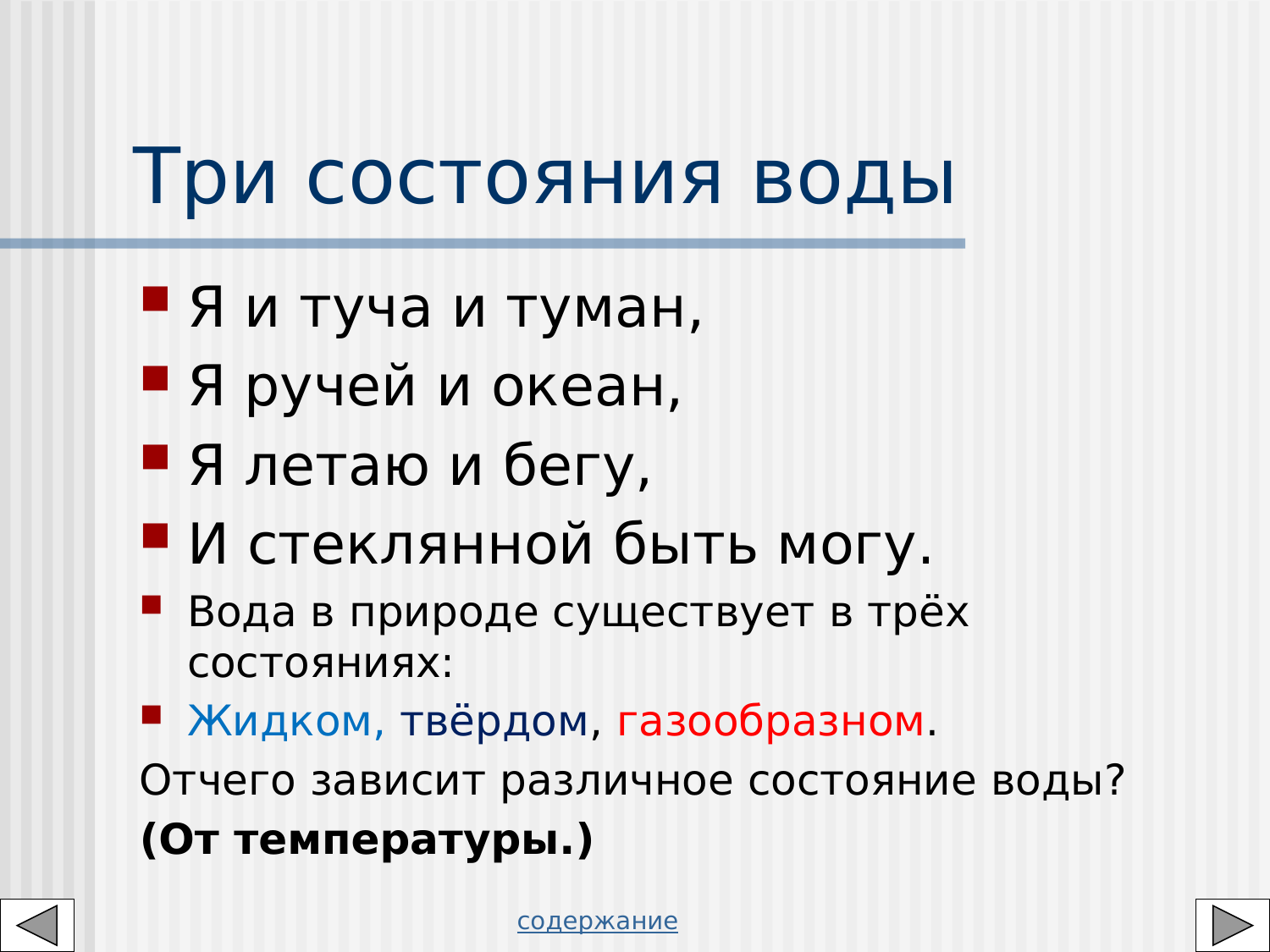

# Три состояния воды
Я и туча и туман,
Я ручей и океан,
Я летаю и бегу,
И стеклянной быть могу.
Вода в природе существует в трёх состояниях:
Жидком, твёрдом, газообразном.
Отчего зависит различное состояние воды?
(От температуры.)

содержание